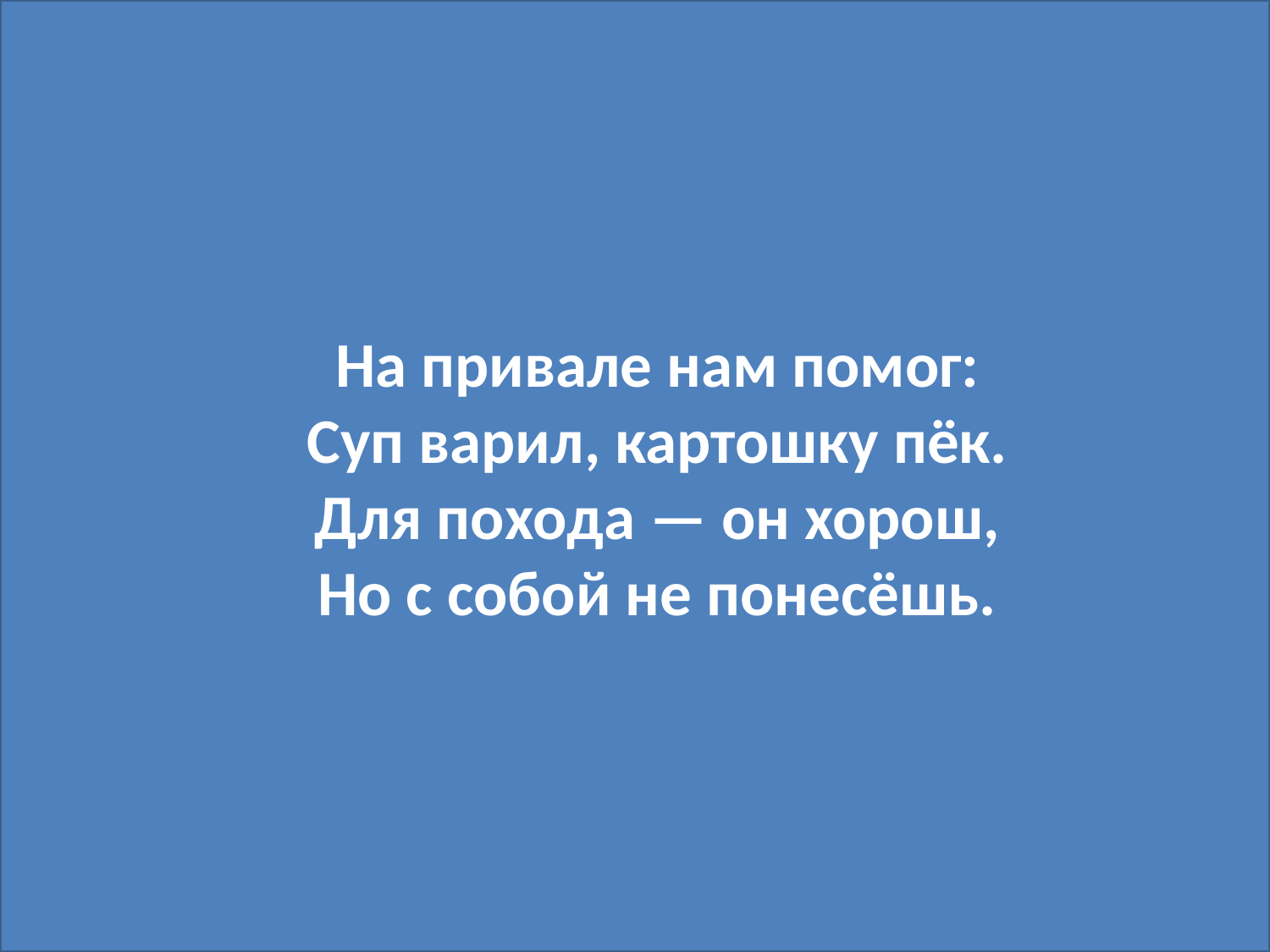

На привале нам помог: 
Суп варил, картошку пёк. 
Для похода — он хорош, 
Но с собой не понесёшь.